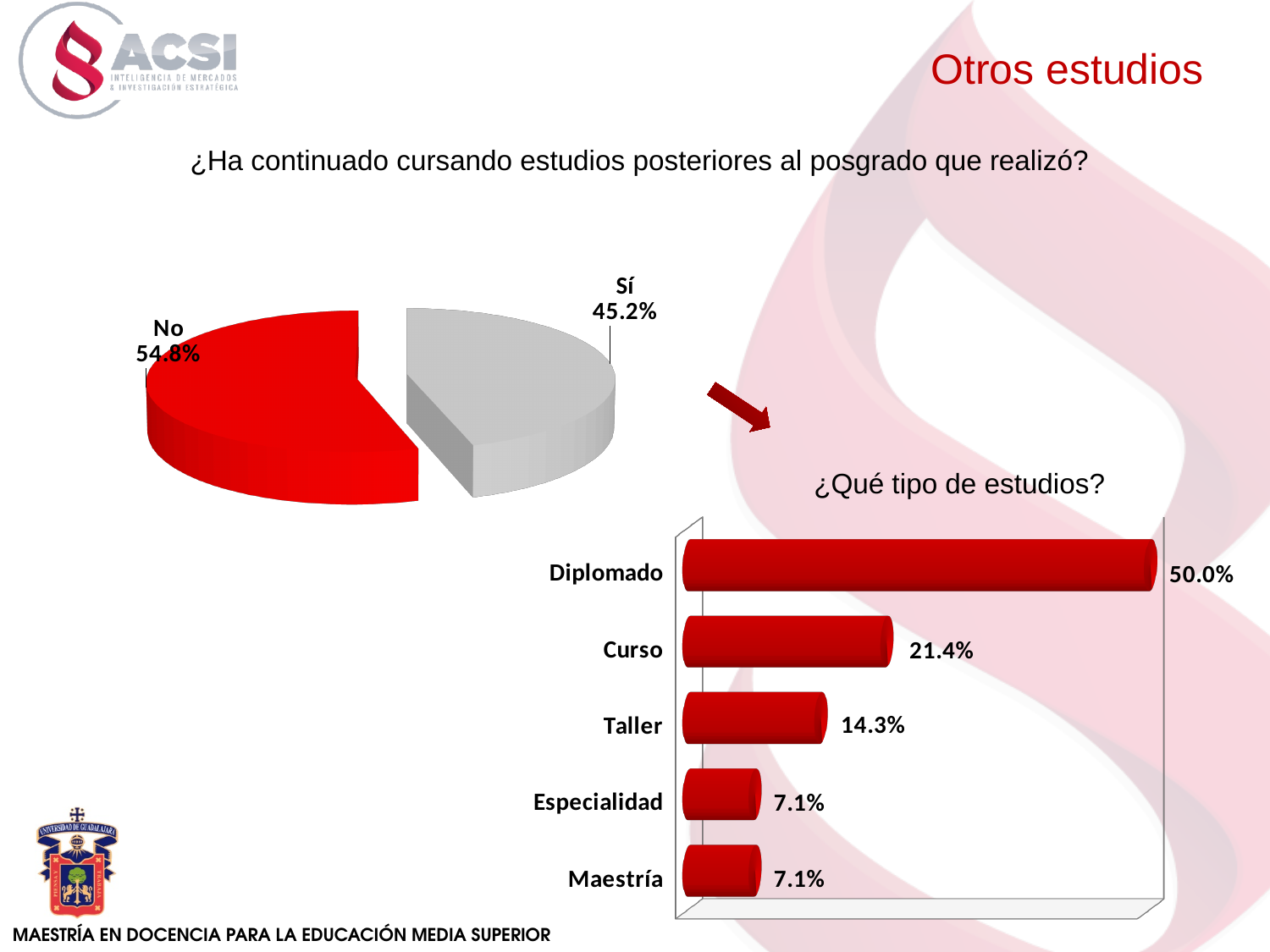

Otros estudios
¿Ha continuado cursando estudios posteriores al posgrado que realizó?

[unsupported chart]

[unsupported chart]

¿Qué tipo de estudios?